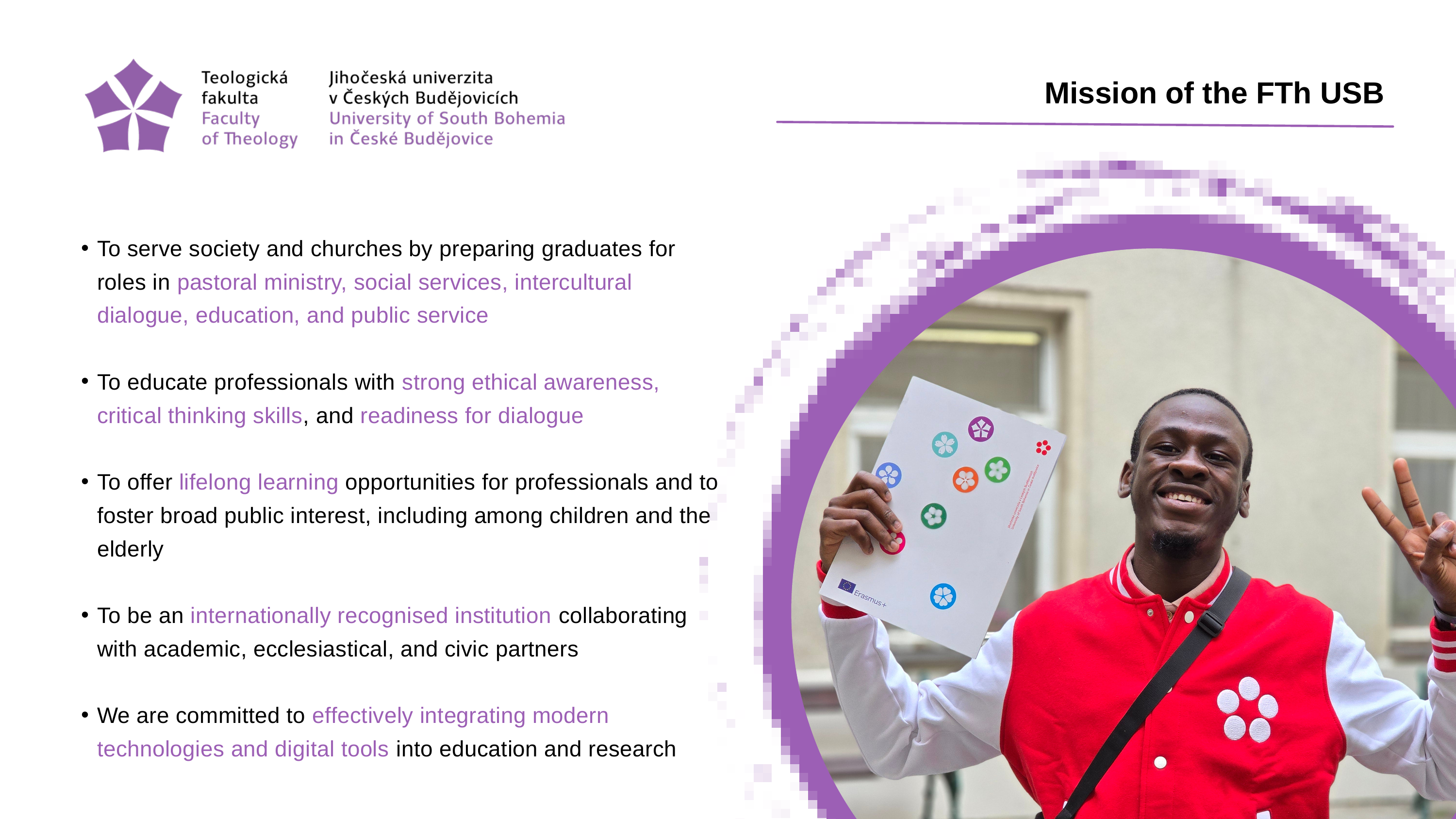

Mission of the FTh USB

To serve society and churches by preparing graduates for roles in pastoral ministry, social services, intercultural dialogue, education, and public service

To educate professionals with strong ethical awareness, critical thinking skills, and readiness for dialogue

To offer lifelong learning opportunities for professionals and to foster broad public interest, including among children and the elderly

To be an internationally recognised institution collaborating with academic, ecclesiastical, and civic partners

We are committed to effectively integrating modern technologies and digital tools into education and research